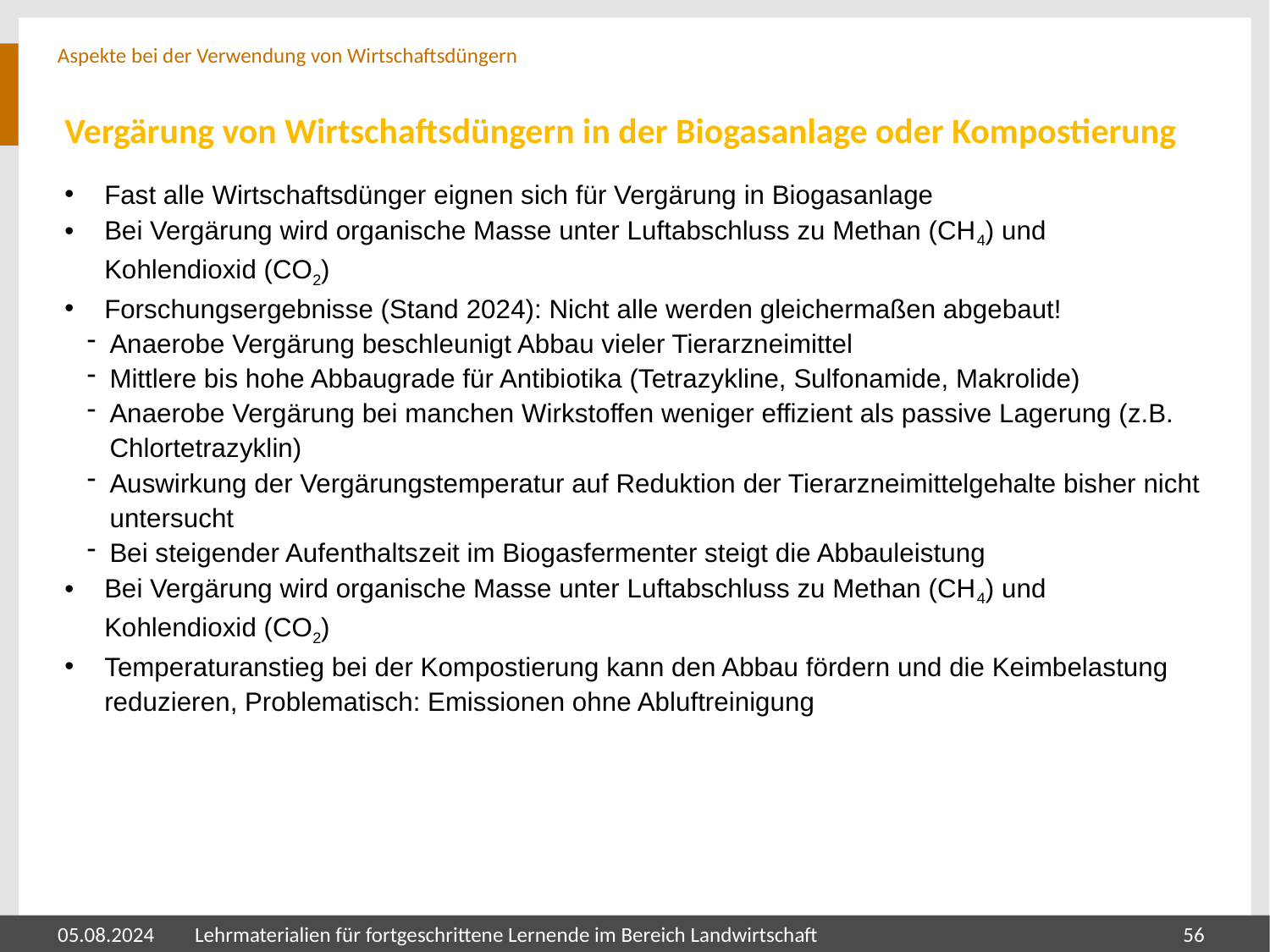

Aspekte bei der Verwendung von Wirtschaftsdüngern
# Vergärung von Wirtschaftsdüngern in der Biogasanlage oder Kompostierung
Fast alle Wirtschaftsdünger eignen sich für Vergärung in Biogasanlage
Bei Vergärung wird organische Masse unter Luftabschluss zu Methan (CH4) und Kohlendioxid (CO2)
Forschungsergebnisse (Stand 2024): Nicht alle werden gleichermaßen abgebaut!
Anaerobe Vergärung beschleunigt Abbau vieler Tierarzneimittel
Mittlere bis hohe Abbaugrade für Antibiotika (Tetrazykline, Sulfonamide, Makrolide)
Anaerobe Vergärung bei manchen Wirkstoffen weniger effizient als passive Lagerung (z.B. Chlortetrazyklin)
Auswirkung der Vergärungstemperatur auf Reduktion der Tierarzneimittelgehalte bisher nicht untersucht
Bei steigender Aufenthaltszeit im Biogasfermenter steigt die Abbauleistung
Bei Vergärung wird organische Masse unter Luftabschluss zu Methan (CH4) und Kohlendioxid (CO2)
Temperaturanstieg bei der Kompostierung kann den Abbau fördern und die Keimbelastung reduzieren, Problematisch: Emissionen ohne Abluftreinigung
05.08.2024
Lehrmaterialien für fortgeschrittene Lernende im Bereich Landwirtschaft
56